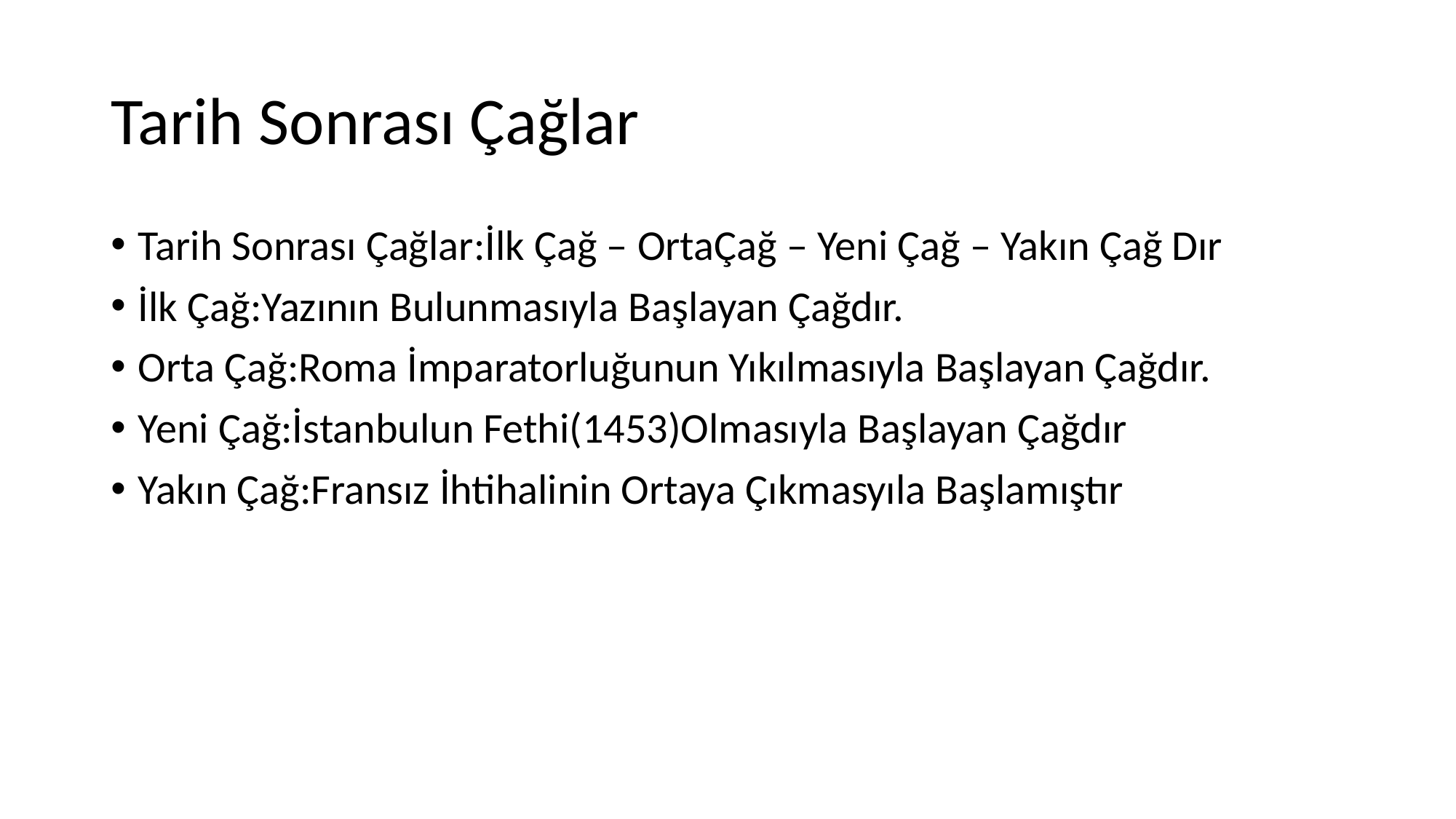

# Tarih Sonrası Çağlar
Tarih Sonrası Çağlar:İlk Çağ – OrtaÇağ – Yeni Çağ – Yakın Çağ Dır
İlk Çağ:Yazının Bulunmasıyla Başlayan Çağdır.
Orta Çağ:Roma İmparatorluğunun Yıkılmasıyla Başlayan Çağdır.
Yeni Çağ:İstanbulun Fethi(1453)Olmasıyla Başlayan Çağdır
Yakın Çağ:Fransız İhtihalinin Ortaya Çıkmasyıla Başlamıştır